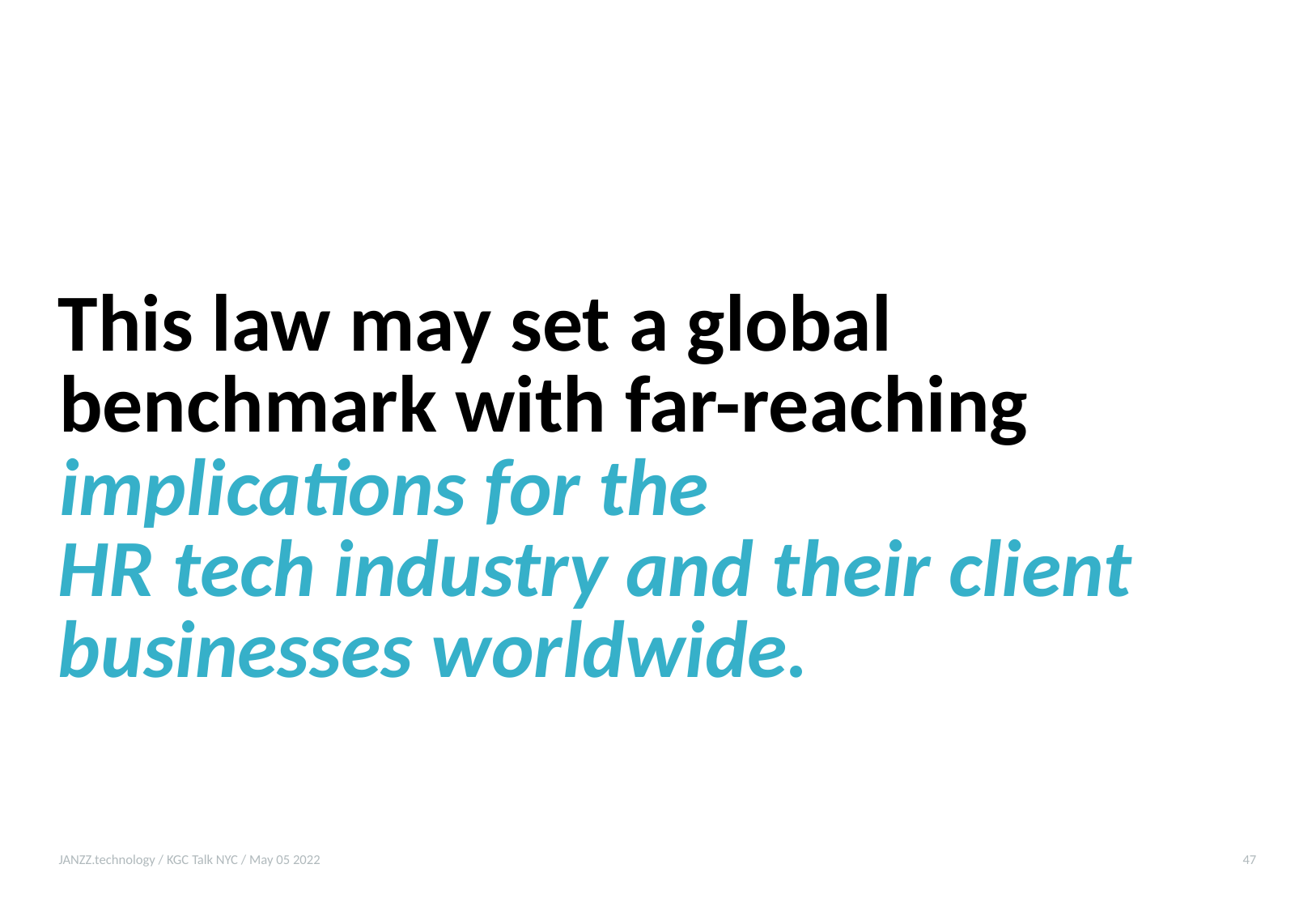

This law may set a global
benchmark with far-reaching
implications for the
HR tech industry and their client
businesses worldwide.
JANZZ.technology / KGC Talk NYC / May 05 2022
47